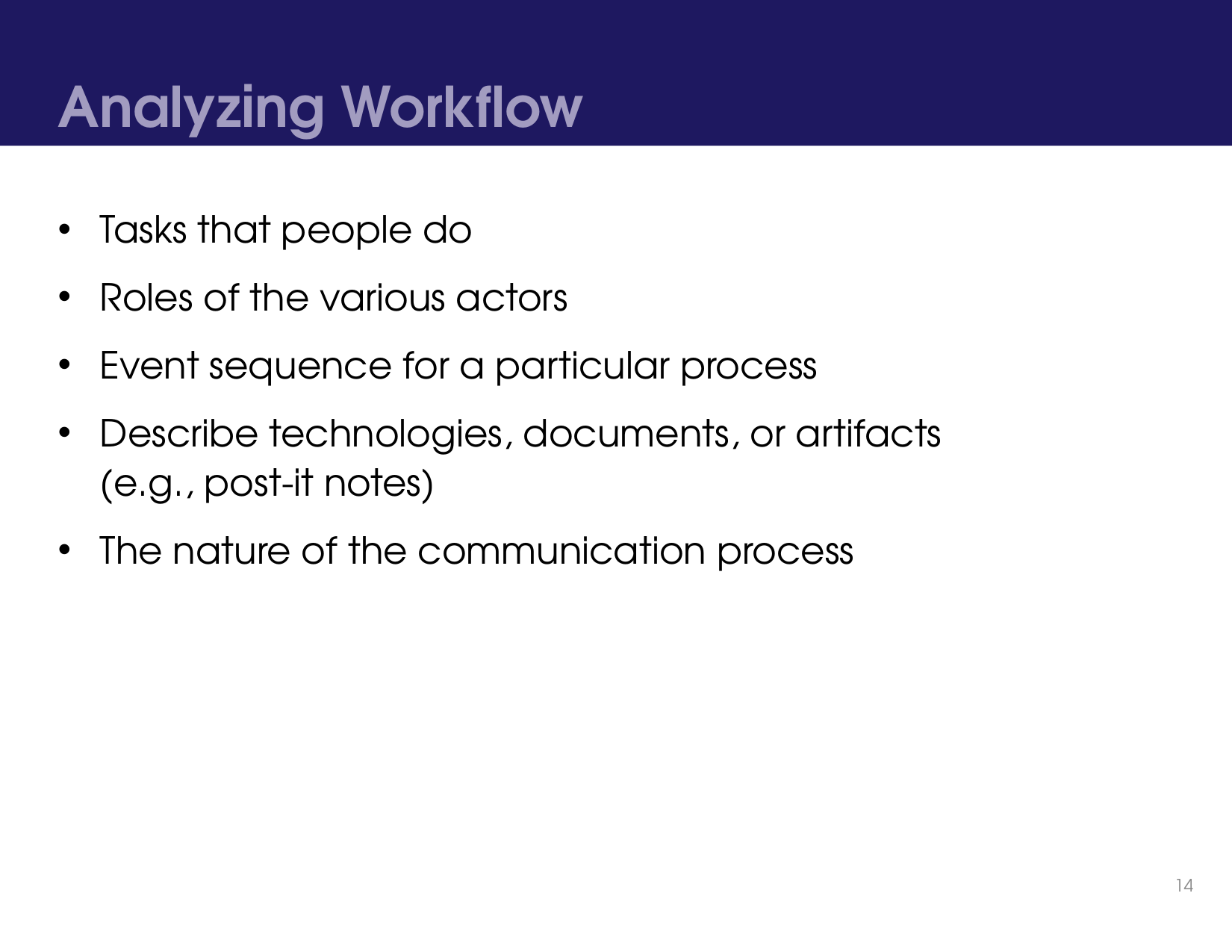

# Analyzing Workflow
Tasks that people do
Roles of the various actors
Event sequence for a particular process
Describe technologies, documents, or artifacts (e.g., post-it notes)
The nature of the communication process

14